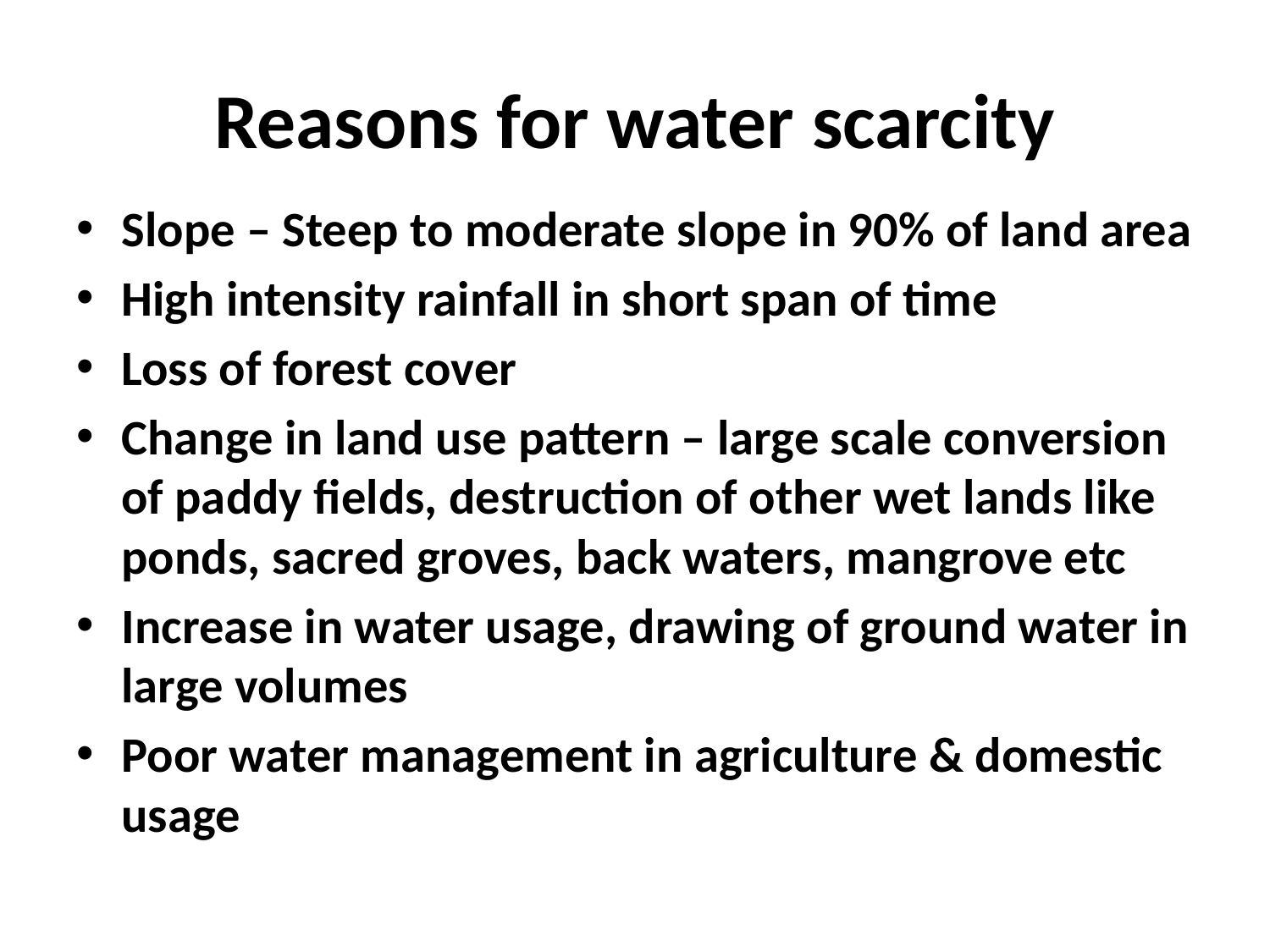

# Reasons for water scarcity
Slope – Steep to moderate slope in 90% of land area
High intensity rainfall in short span of time
Loss of forest cover
Change in land use pattern – large scale conversion of paddy fields, destruction of other wet lands like ponds, sacred groves, back waters, mangrove etc
Increase in water usage, drawing of ground water in large volumes
Poor water management in agriculture & domestic usage